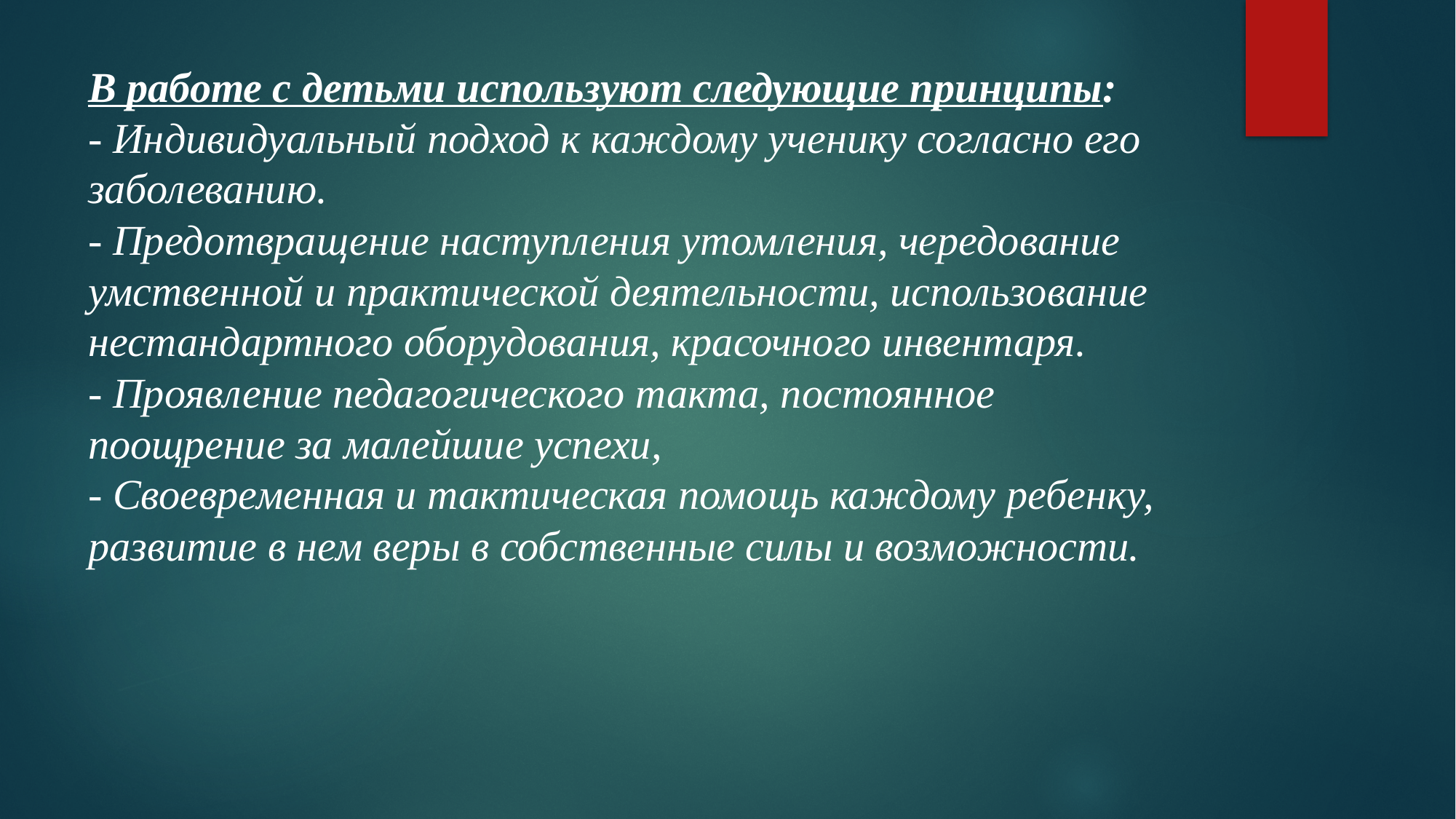

# В работе с детьми используют следующие принципы: - Индивидуальный подход к каждому ученику согласно его заболеванию. - Предотвращение наступления утомления, чередование умственной и практической деятельности, использование нестандартного оборудования, красочного инвентаря. - Проявление педагогического такта, постоянное поощрение за малейшие успехи, - Своевременная и тактическая помощь каждому ребенку, развитие в нем веры в собственные силы и возможности.